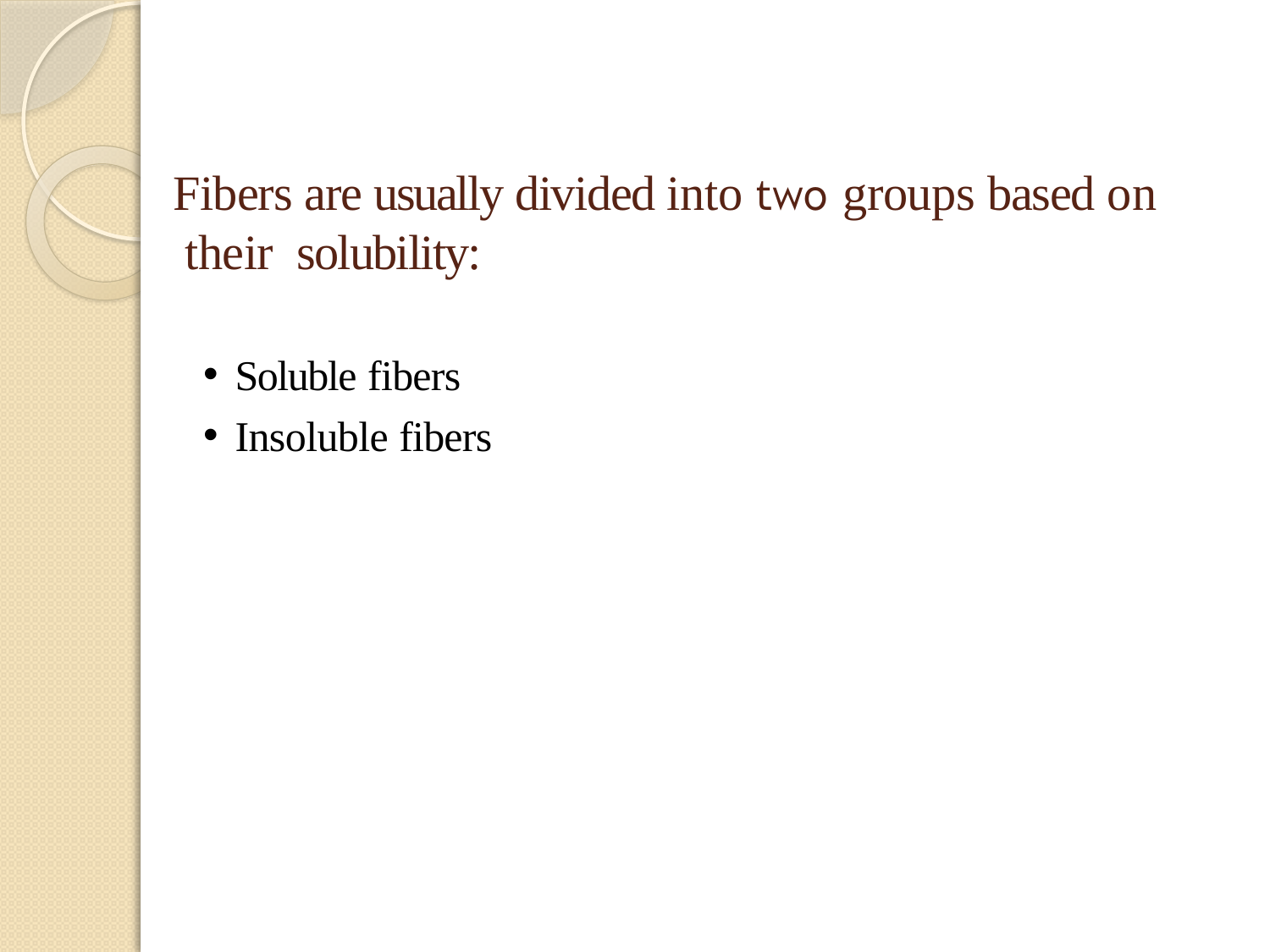

# Fibers are usually divided into two groups based on their  solubility:
Soluble fibers
Insoluble fibers